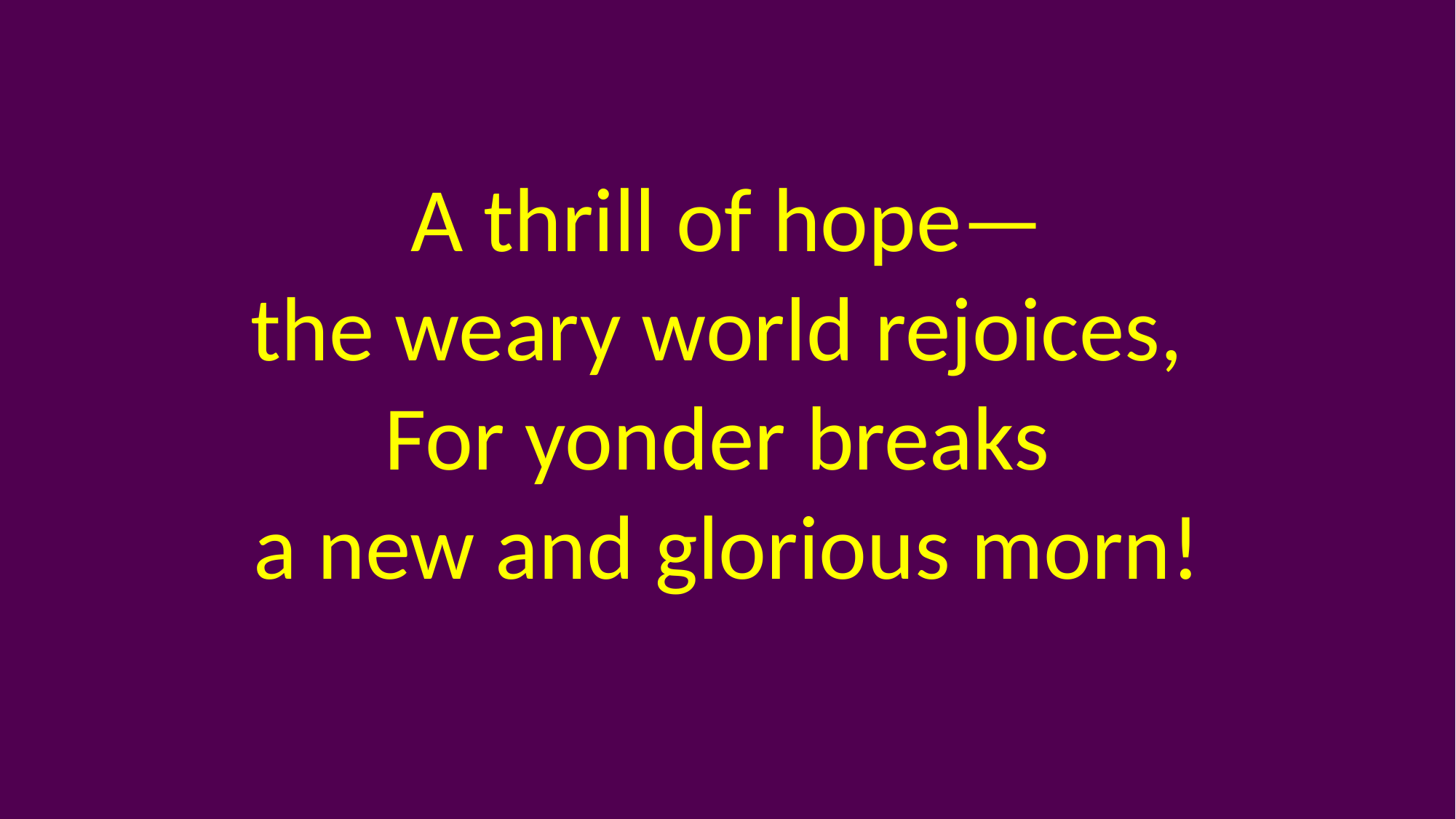

A thrill of hope—
the weary world rejoices,
For yonder breaks
a new and glorious morn!